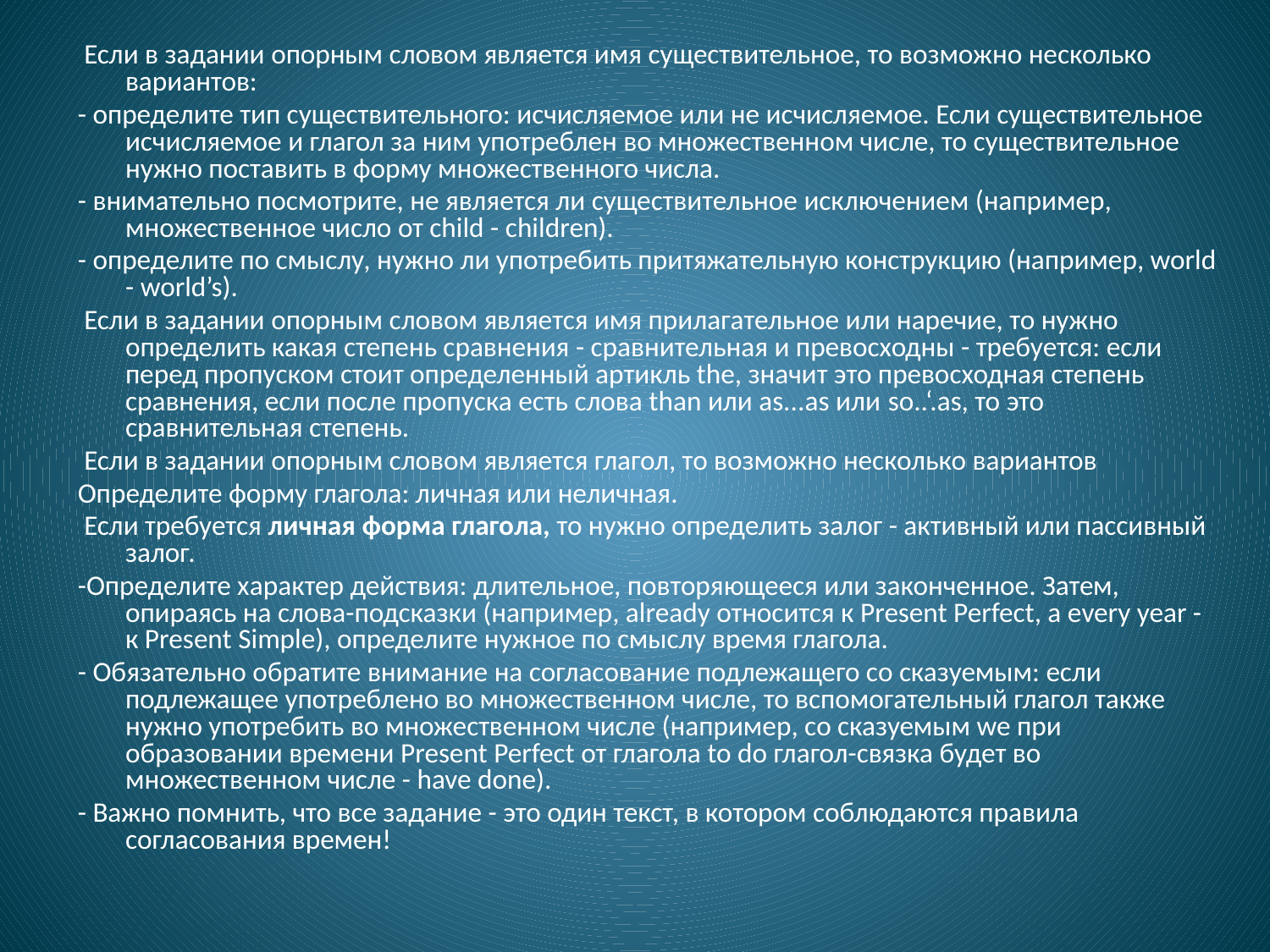

Если в задании опорным словом является имя существительное, то возможно несколько вариантов:
- определите тип существительного: исчисляемое или не исчисляемое. Если существительное исчисляемое и глагол за ним употреблен во множественном числе, то существительное нужно поставить в форму множественного числа.
- внимательно посмотрите, не является ли существительное исключением (например, множественное число от child - children).
- определите по смыслу, нужно ли употребить притяжательную конструкцию (например, world - world’s).
 Если в задании опорным словом является имя прилагательное или наречие, то нужно определить какая степень сравнения - сравнительная и превосходны - требуется: если перед пропуском стоит определенный артикль the, значит это превосходная степень сравнения, если после пропуска есть слова than или as...as или so..‘.as, то это сравнительная степень.
 Если в задании опорным словом является глагол, то возможно несколько вариантов
Определите форму глагола: личная или неличная.
 Если требуется личная форма глагола, то нужно определить залог - активный или пассивный залог.
-Определите характер действия: длительное, повторяющееся или законченное. Затем, опираясь на слова-подсказки (например, already относится к Present Perfect, a every year - к Present Simple), определите нужное по смыслу время глагола.
- Обязательно обратите внимание на согласование подлежащего со сказуемым: если подлежащее употреблено во множественном числе, то вспомогательный глагол также нужно употребить во множественном числе (например, со сказуемым we при образовании времени Present Perfect от глагола to do глагол-связка будет во множественном числе - have done).
- Важно помнить, что все задание - это один текст, в котором соблюдаются правила согласования времен!